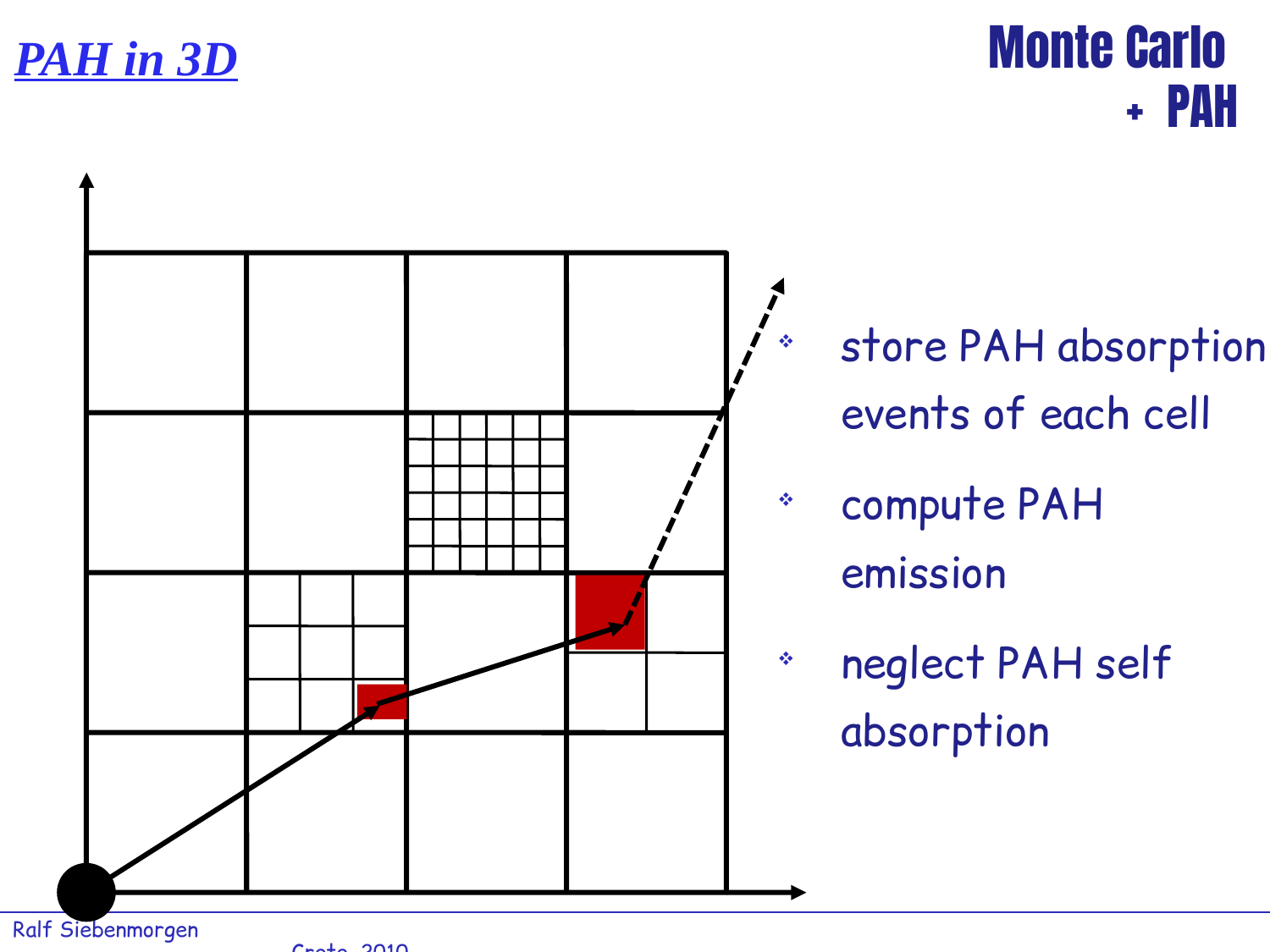

PAH in 3D
Monte Carlo
+  PAH

store PAH absorption events of each cell
compute PAH emission
neglect PAH self absorption